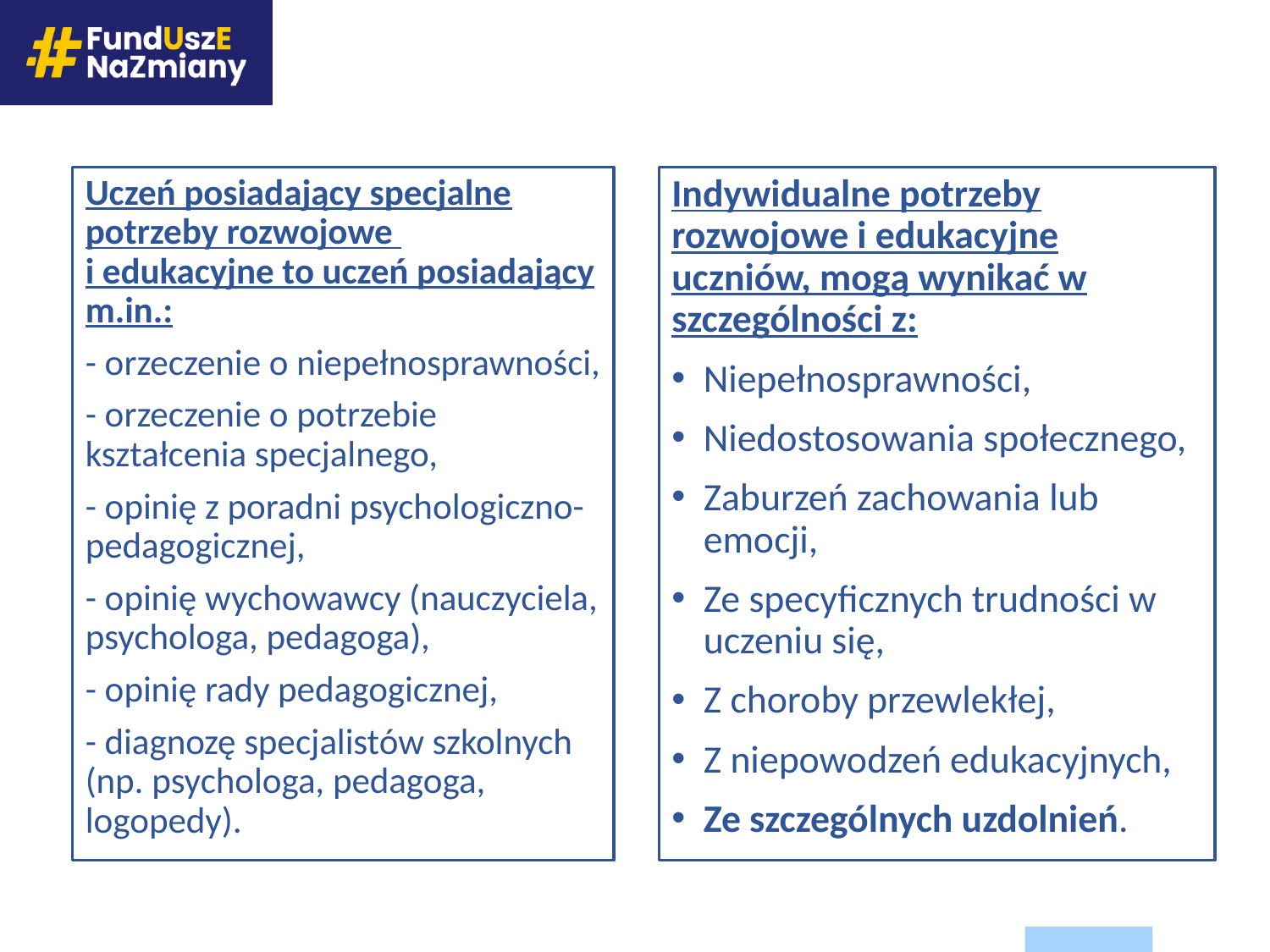

Uczeń posiadający specjalne potrzeby rozwojowe
i edukacyjne to uczeń posiadający m.in.:
- orzeczenie o niepełnosprawności,
- orzeczenie o potrzebie kształcenia specjalnego,
- opinię z poradni psychologiczno-pedagogicznej,
- opinię wychowawcy (nauczyciela, psychologa, pedagoga),
- opinię rady pedagogicznej,
- diagnozę specjalistów szkolnych (np. psychologa, pedagoga, logopedy).
Indywidualne potrzeby rozwojowe i edukacyjne uczniów, mogą wynikać w szczególności z:
Niepełnosprawności,
Niedostosowania społecznego,
Zaburzeń zachowania lub emocji,
Ze specyficznych trudności w uczeniu się,
Z choroby przewlekłej,
Z niepowodzeń edukacyjnych,
Ze szczególnych uzdolnień.